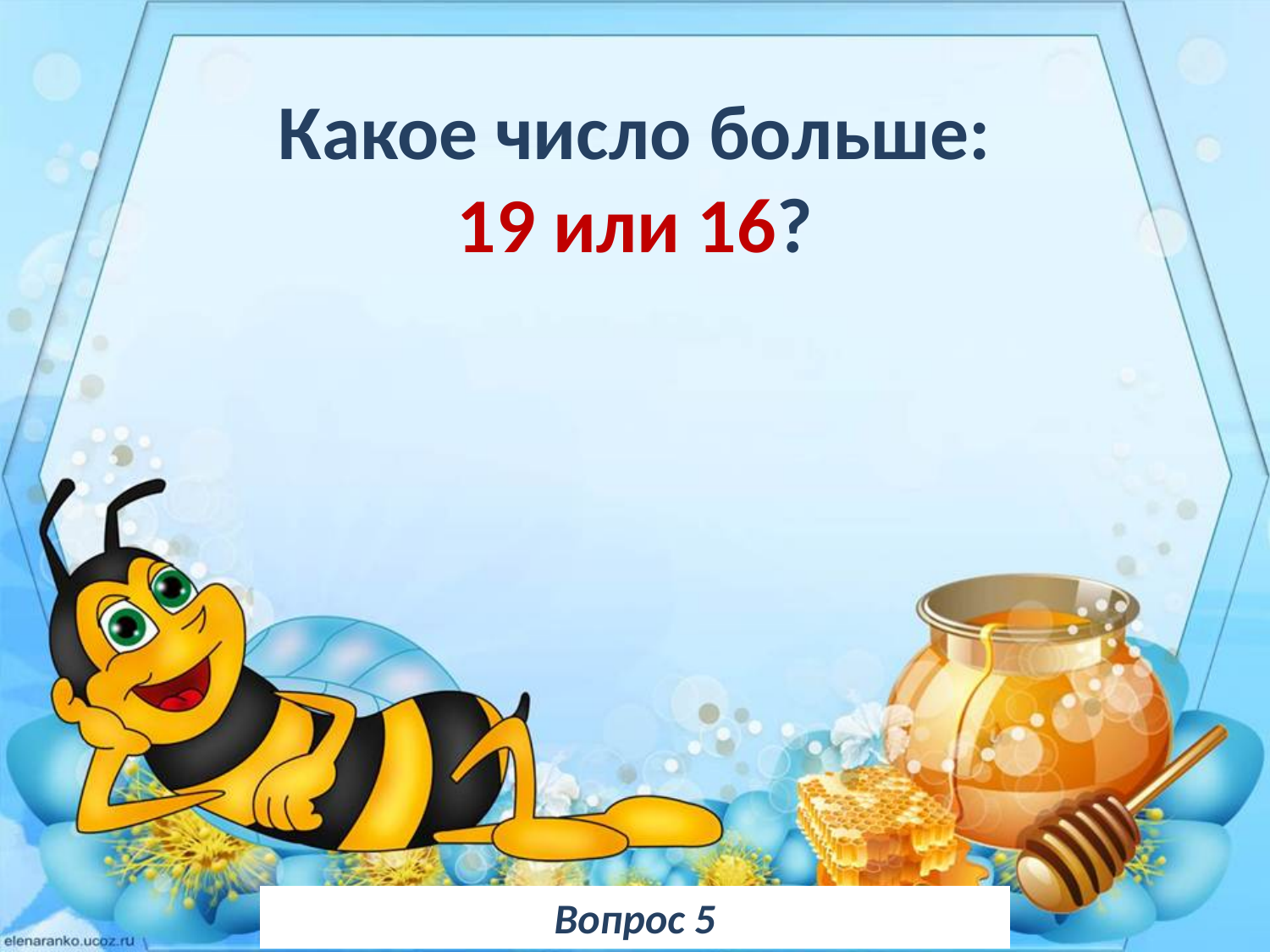

Какое число больше:
19 или 16?
Вопрос 5